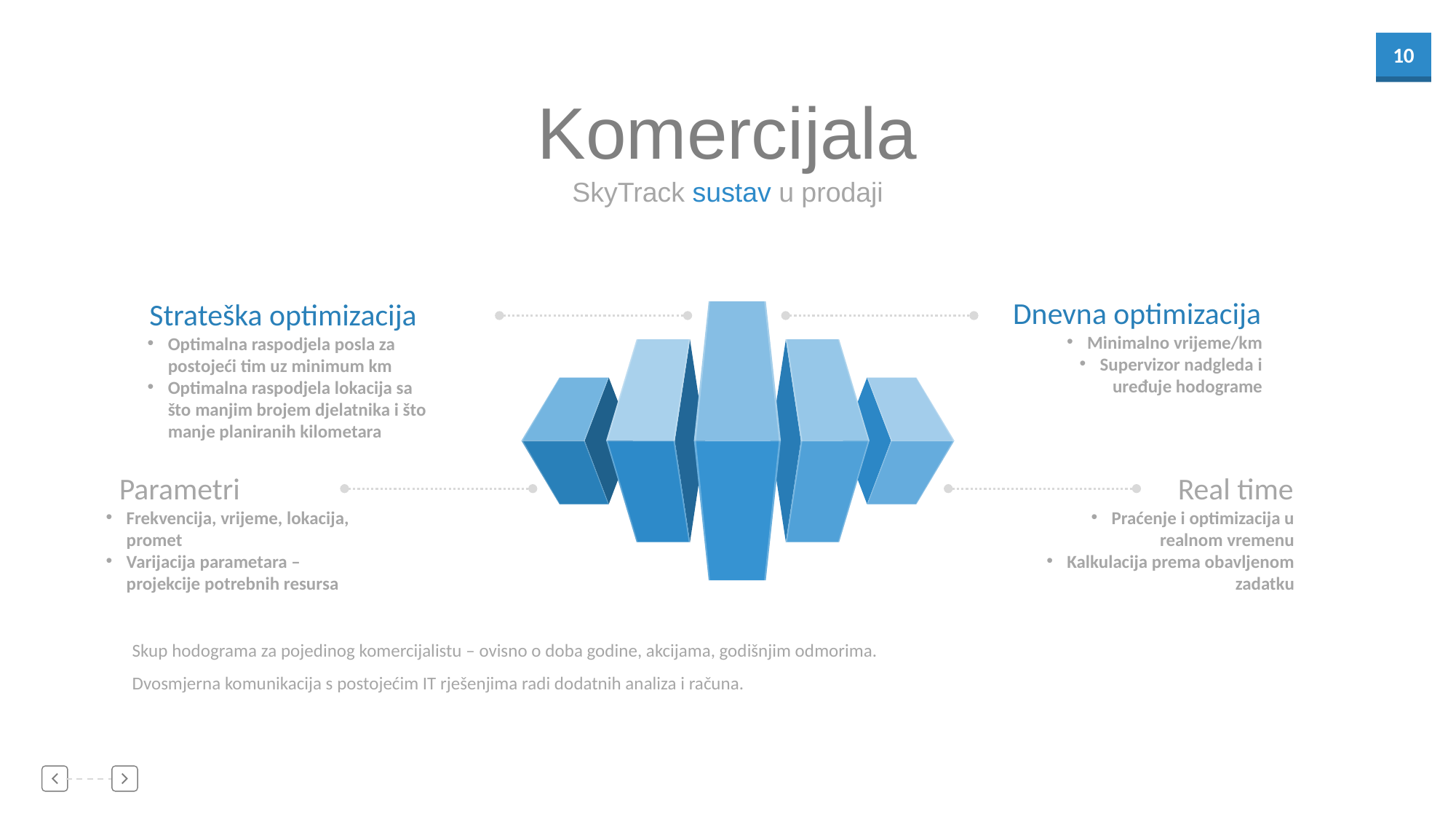

Komercijala
SkyTrack sustav u prodaji
Dnevna optimizacija
Minimalno vrijeme/km
Supervizor nadgleda i uređuje hodograme
Strateška optimizacija
Optimalna raspodjela posla za postojeći tim uz minimum km
Optimalna raspodjela lokacija sa što manjim brojem djelatnika i što manje planiranih kilometara

Parametri
Frekvencija, vrijeme, lokacija, promet
Varijacija parametara – projekcije potrebnih resursa
Real time
Praćenje i optimizacija u realnom vremenu
Kalkulacija prema obavljenom zadatku
Skup hodograma za pojedinog komercijalistu – ovisno o doba godine, akcijama, godišnjim odmorima.
Dvosmjerna komunikacija s postojećim IT rješenjima radi dodatnih analiza i računa.